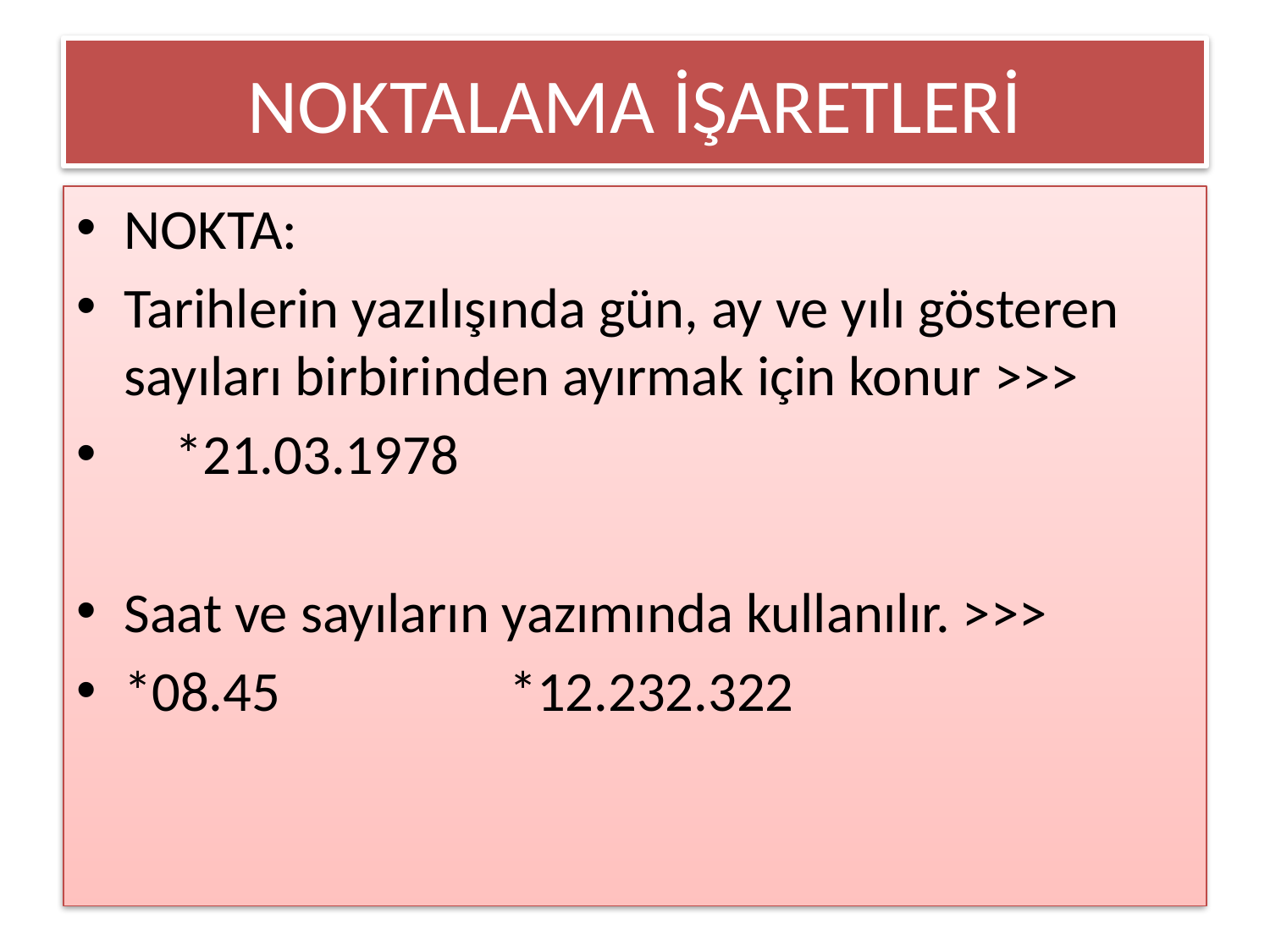

# NOKTALAMA İŞARETLERİ
NOKTA:
Tarihlerin yazılışında gün, ay ve yılı gösteren sayıları birbirinden ayırmak için konur >>>
    *21.03.1978

Saat ve sayıların yazımında kullanılır. >>>
*08.45                  *12.232.322